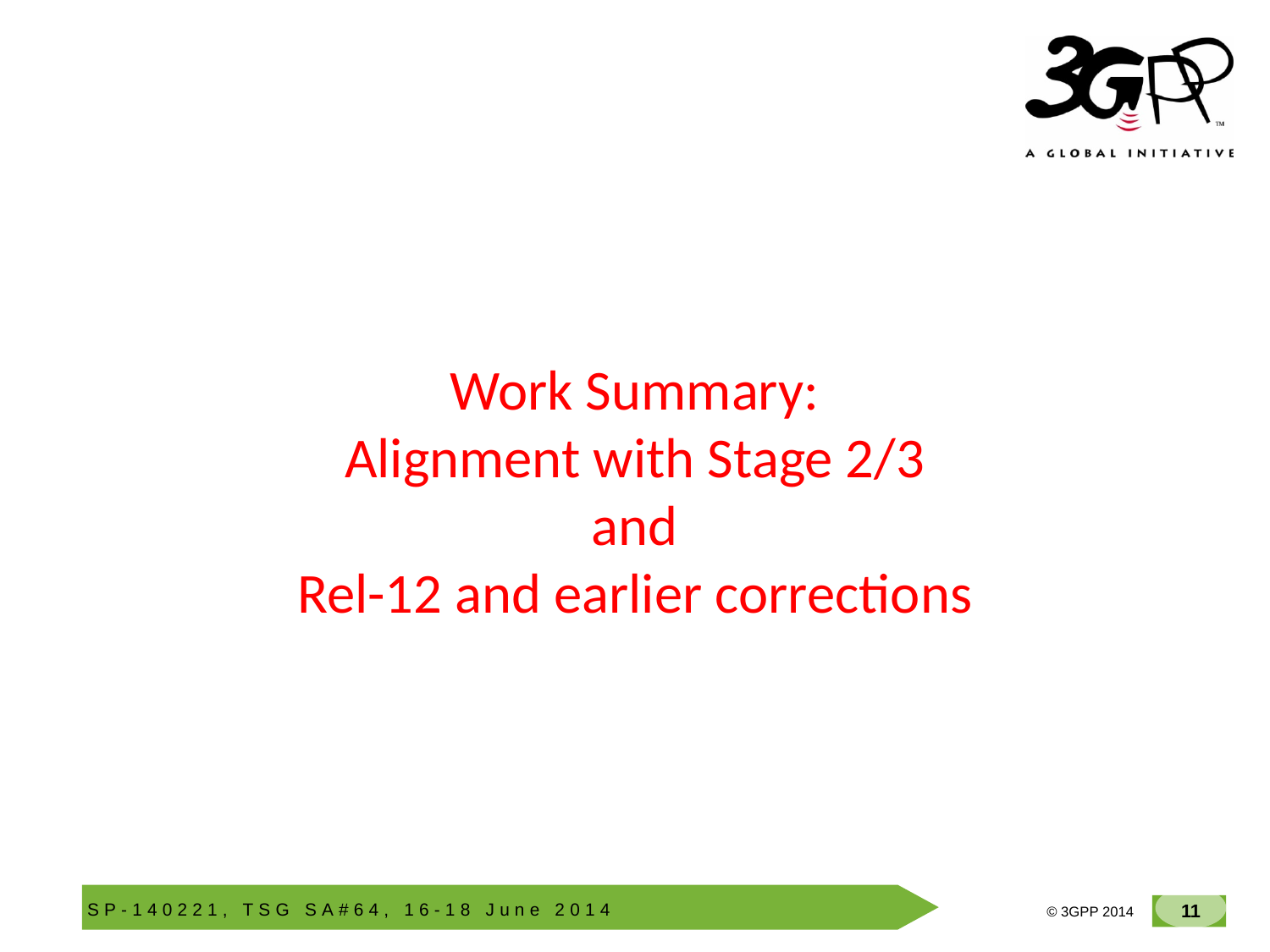

# Work Summary: Alignment with Stage 2/3 and Rel-12 and earlier corrections